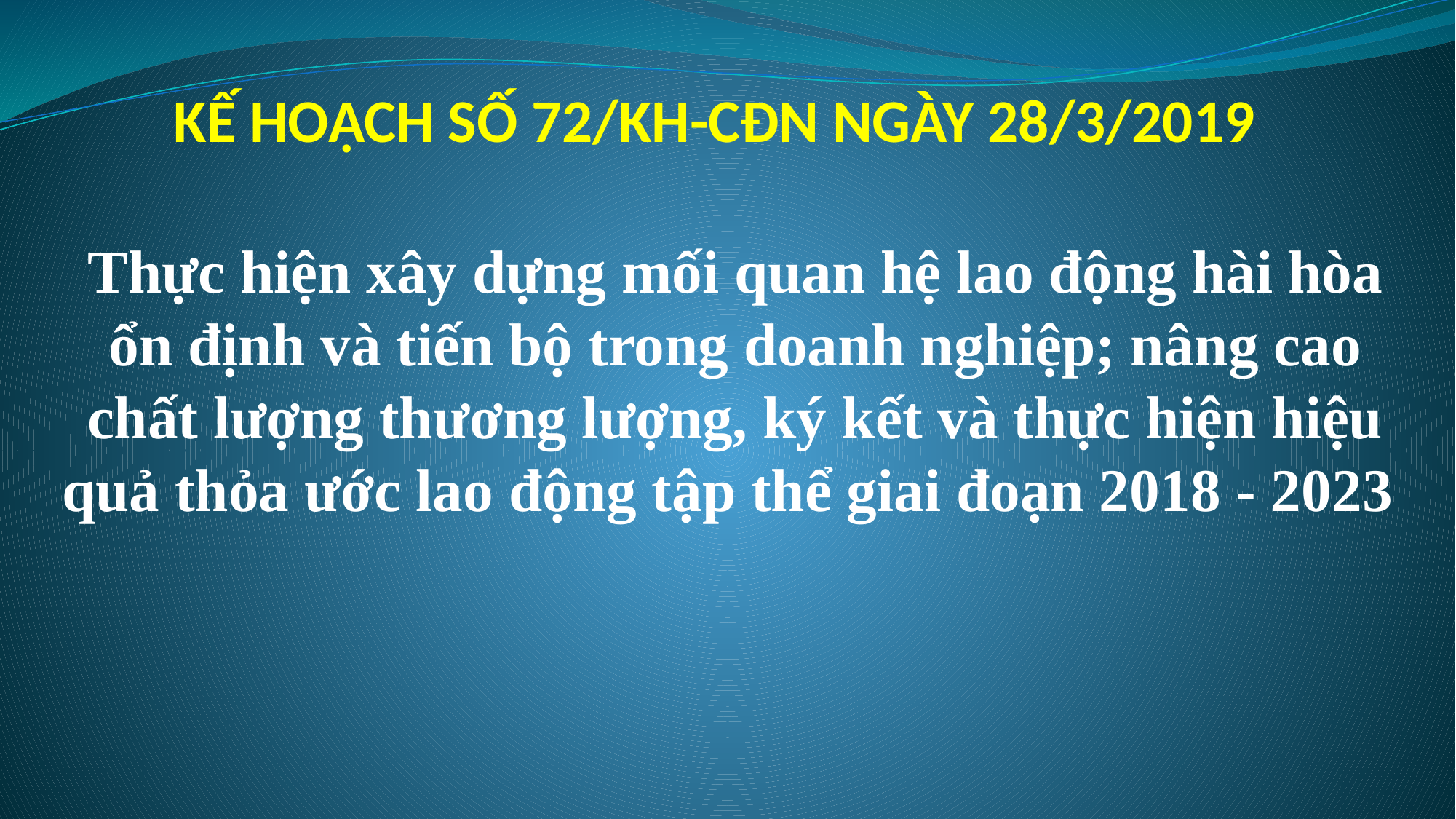

# KẾ HOẠCH SỐ 72/KH-CĐN NGÀY 28/3/2019
Thực hiện xây dựng mối quan hệ lao động hài hòa ổn định và tiến bộ trong doanh nghiệp; nâng cao chất lượng thương lượng, ký kết và thực hiện hiệu quả thỏa ước lao động tập thể giai đoạn 2018 - 2023